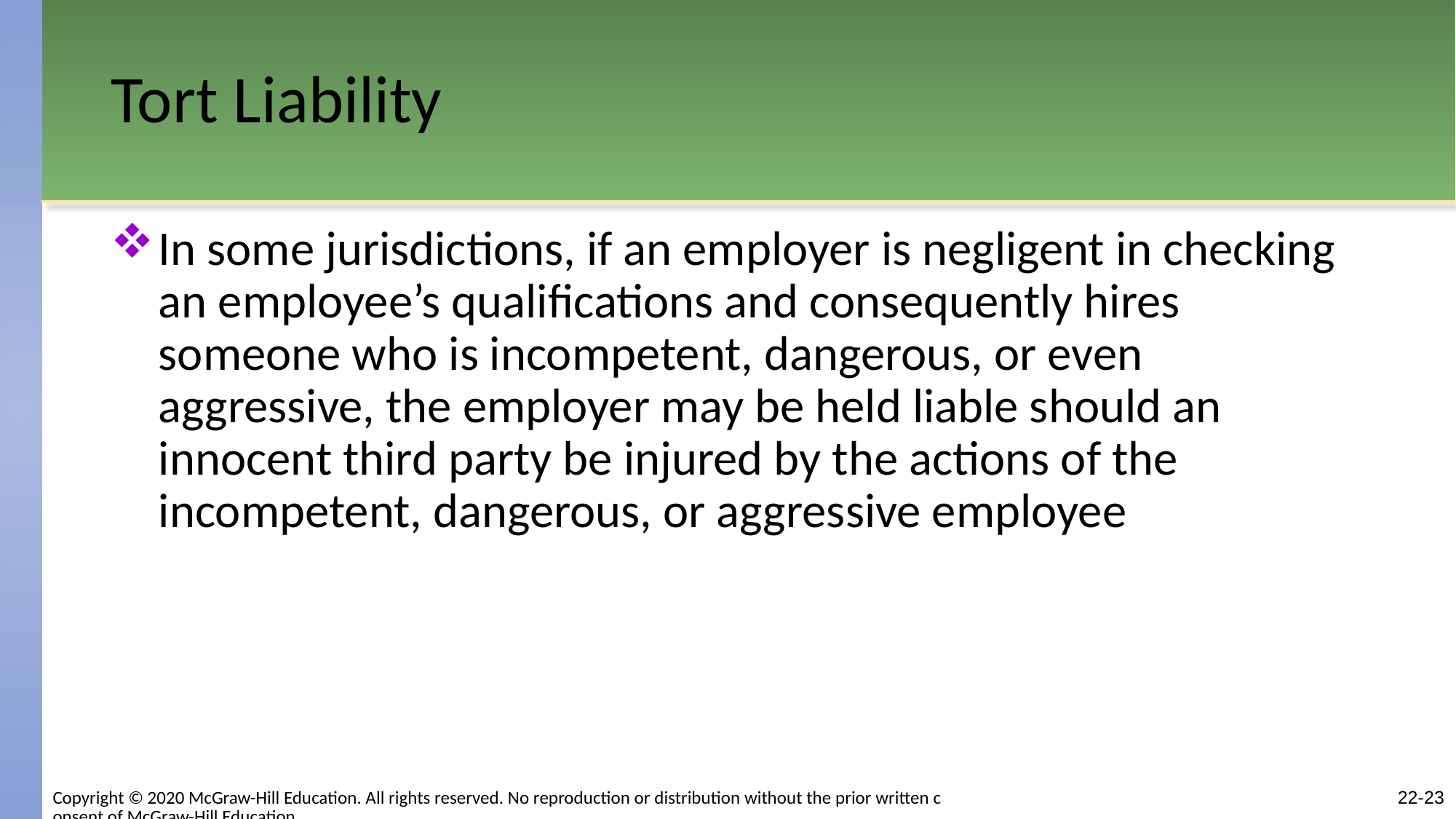

# Tort Liability
In some jurisdictions, if an employer is negligent in checking an employee’s qualifications and consequently hires someone who is incompetent, dangerous, or even aggressive, the employer may be held liable should an innocent third party be injured by the actions of the incompetent, dangerous, or aggressive employee
22-23
Copyright © 2020 McGraw-Hill Education. All rights reserved. No reproduction or distribution without the prior written consent of McGraw-Hill Education.